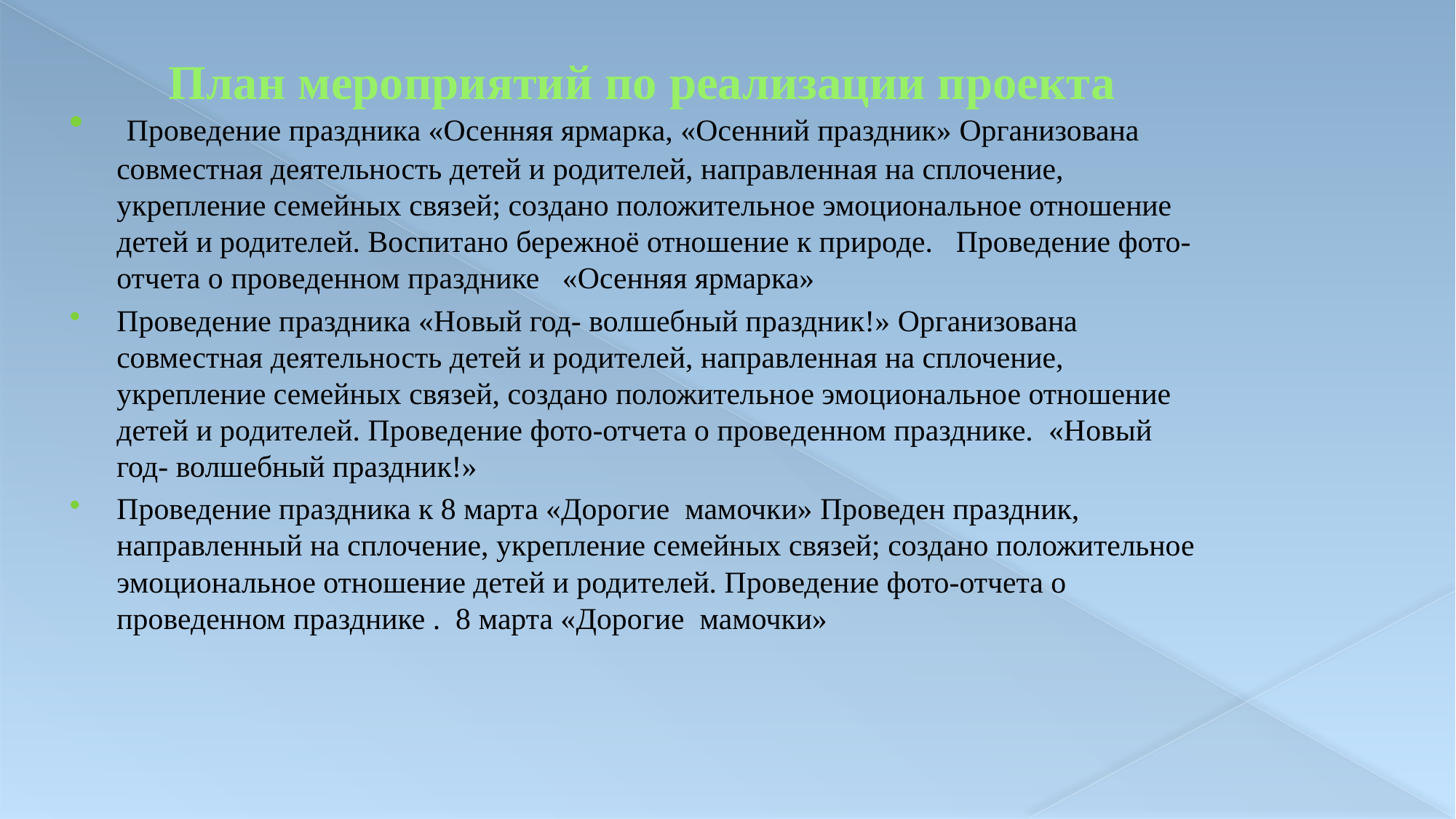

# План мероприятий по реализации проекта
 Проведение праздника «Осенняя ярмарка, «Осенний праздник» Организована совместная деятельность детей и родителей, направленная на сплочение, укрепление семейных связей; создано положительное эмоциональное отношение детей и родителей. Воспитано бережноё отношение к природе.   Проведение фото-отчета о проведенном празднике   «Осенняя ярмарка»
Проведение праздника «Новый год- волшебный праздник!» Организована совместная деятельность детей и родителей, направленная на сплочение, укрепление семейных связей, создано положительное эмоциональное отношение детей и родителей. Проведение фото-отчета о проведенном празднике.  «Новый год- волшебный праздник!»
Проведение праздника к 8 марта «Дорогие  мамочки» Проведен праздник, направленный на сплочение, укрепление семейных связей; создано положительное эмоциональное отношение детей и родителей. Проведение фото-отчета о проведенном празднике .  8 марта «Дорогие  мамочки»